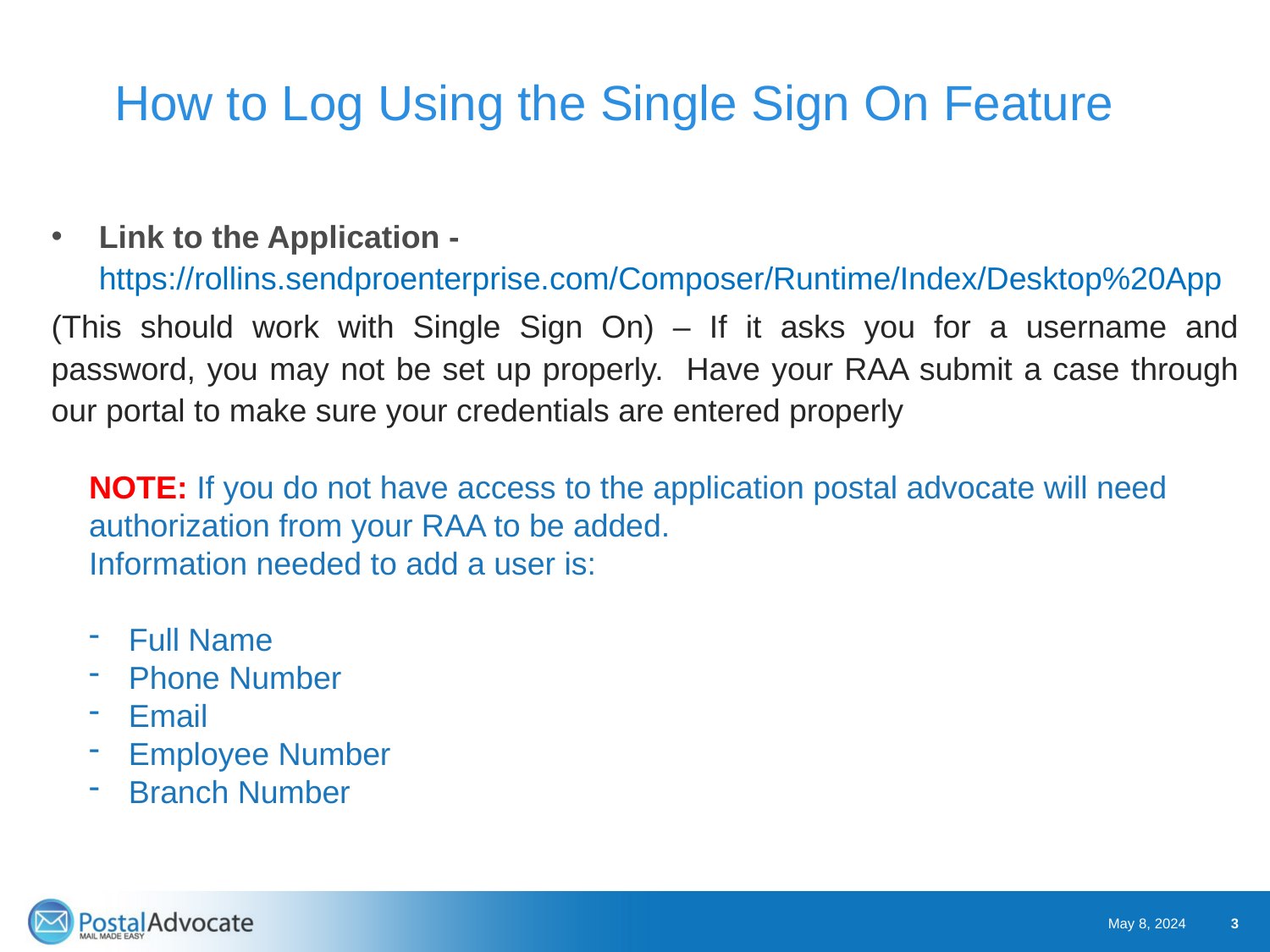

# How to Log Using the Single Sign On Feature
Link to the Application - https://rollins.sendproenterprise.com/Composer/Runtime/Index/Desktop%20App
(This should work with Single Sign On) – If it asks you for a username and password, you may not be set up properly.  Have your RAA submit a case through our portal to make sure your credentials are entered properly

NOTE: If you do not have access to the application postal advocate will need  authorization from your RAA to be added.
Information needed to add a user is:

Full Name
Phone Number
Email
Employee Number
Branch Number

May 8, 2024
3